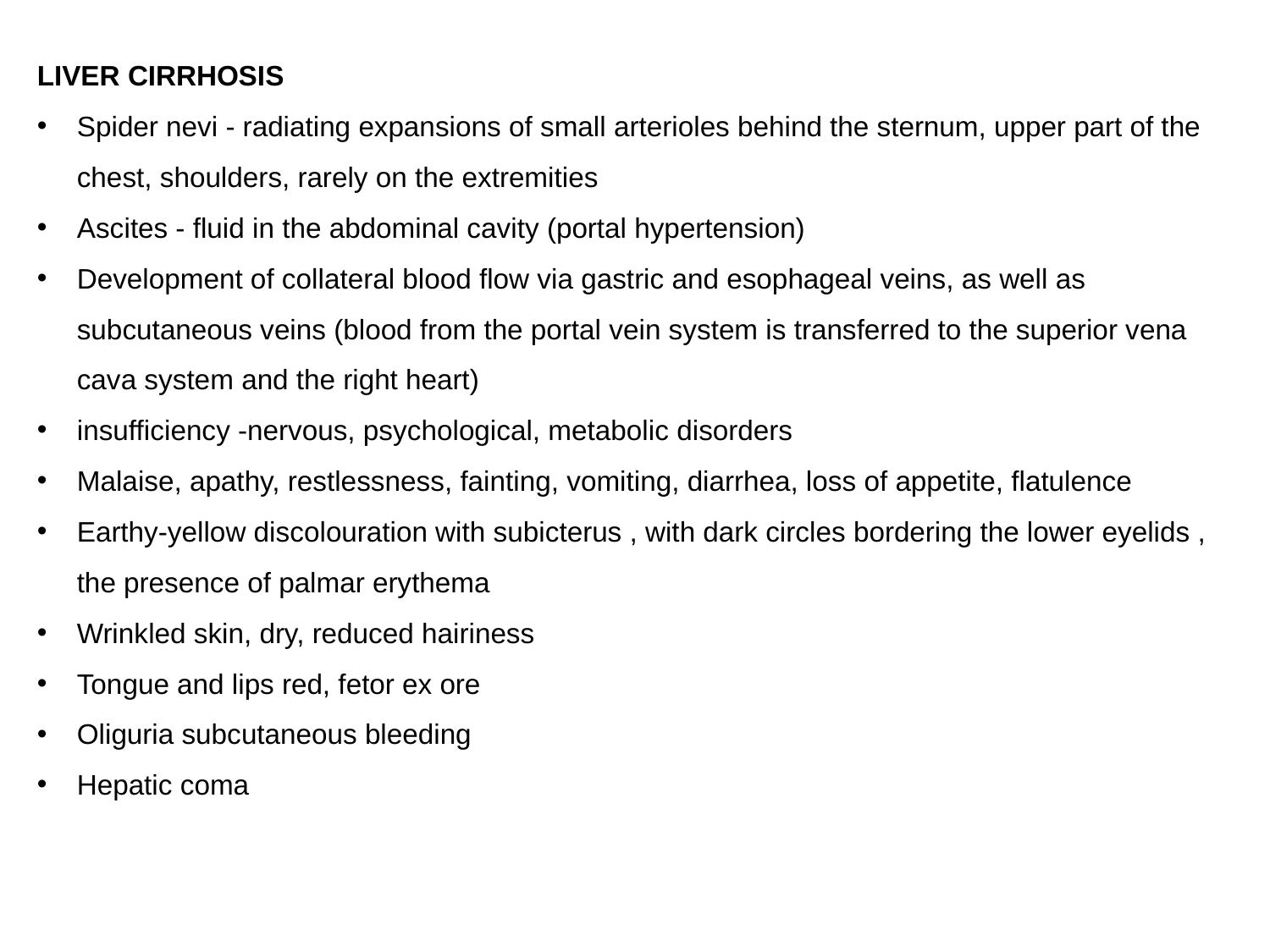

LIVER CIRRHOSIS
Spider nevi - radiating expansions of small arterioles behind the sternum, upper part of the chest, shoulders, rarely on the extremities
Ascites - fluid in the abdominal cavity (portal hypertension)
Development of collateral blood flow via gastric and esophageal veins, as well as subcutaneous veins (blood from the portal vein system is transferred to the superior vena cava system and the right heart)
insufficiency -nervous, psychological, metabolic disorders
Malaise, apathy, restlessness, fainting, vomiting, diarrhea, loss of appetite, flatulence
Earthy-yellow discolouration with subicterus , with dark circles bordering the lower eyelids , the presence of palmar erythema
Wrinkled skin, dry, reduced hairiness
Tongue and lips red, fetor ex ore
Oliguria subcutaneous bleeding
Hepatic coma